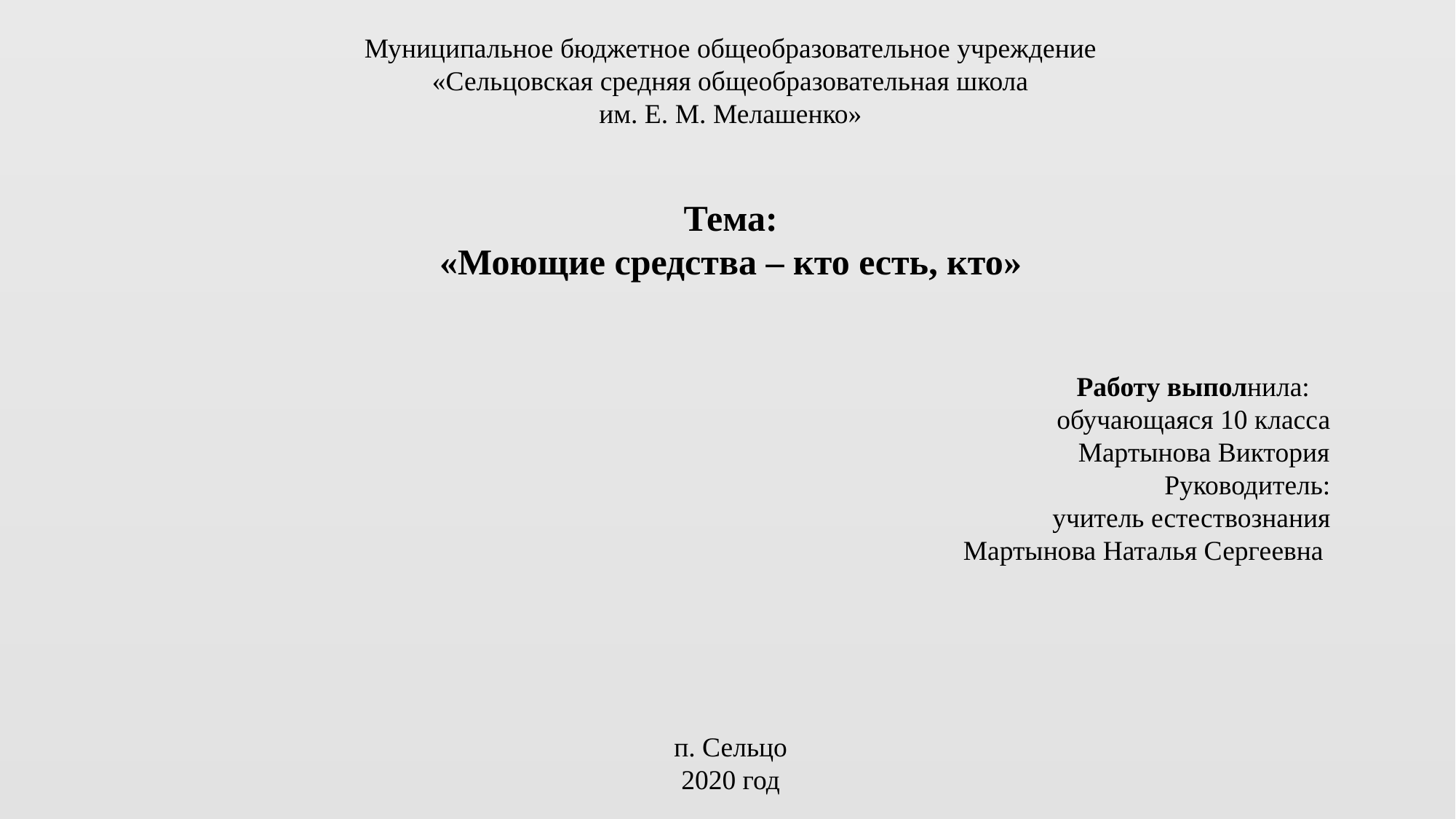

# Муниципальное бюджетное общеобразовательное учреждение
«Сельцовская средняя общеобразовательная школа
им. Е. М. Мелашенко»
Тема:
«Моющие средства – кто есть, кто»

                                                                                                           Работу выполнила:
                                                                                               обучающаяся 10 класса
                                                                                                Мартынова Виктория
                                                                                           Руководитель:
                                                                                           учитель естествознания
                                                                                       Мартынова Наталья Сергеевна
п. Сельцо
2020 год